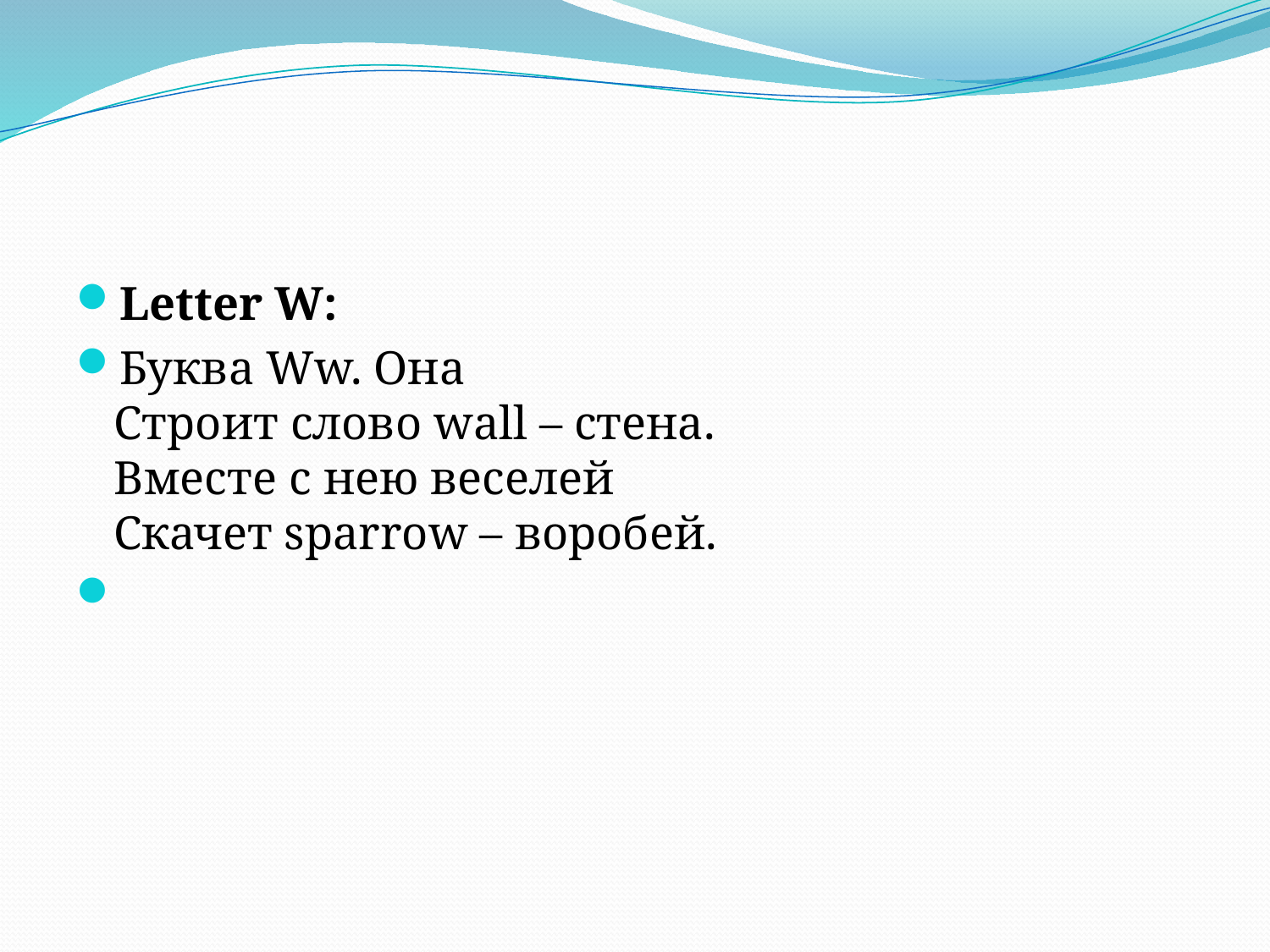

#
Letter W:
Буква Ww. Она
Строит слово wall – стена.
Вместе с нею веселей
Скачет sparrow – воробей.